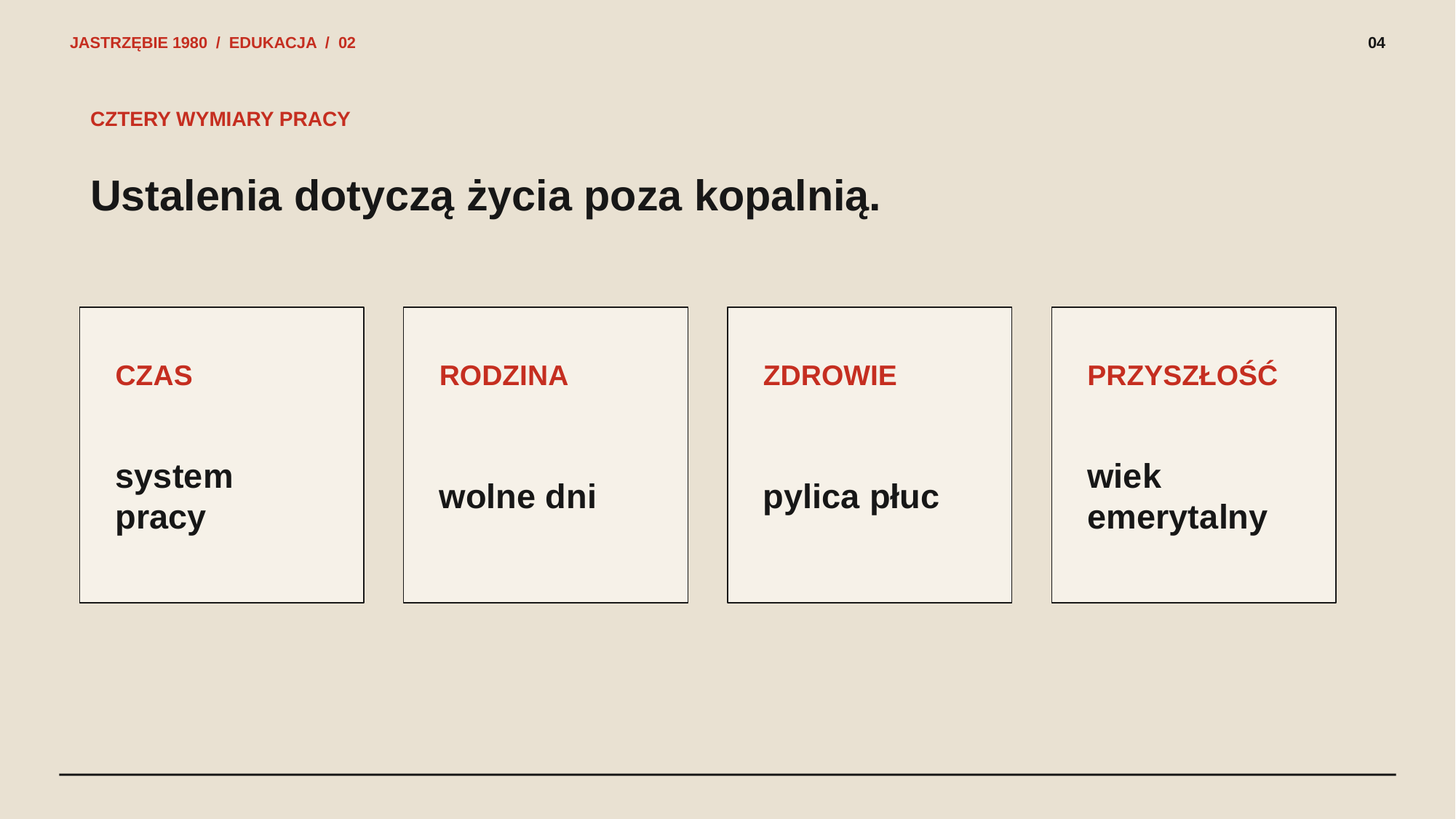

JASTRZĘBIE 1980  /  EDUKACJA  /  02
04
CZTERY WYMIARY PRACY
Ustalenia dotyczą życia poza kopalnią.

CZAS
RODZINA
ZDROWIE
PRZYSZŁOŚĆ
system pracy
wolne dni
pylica płuc
wiek emerytalny